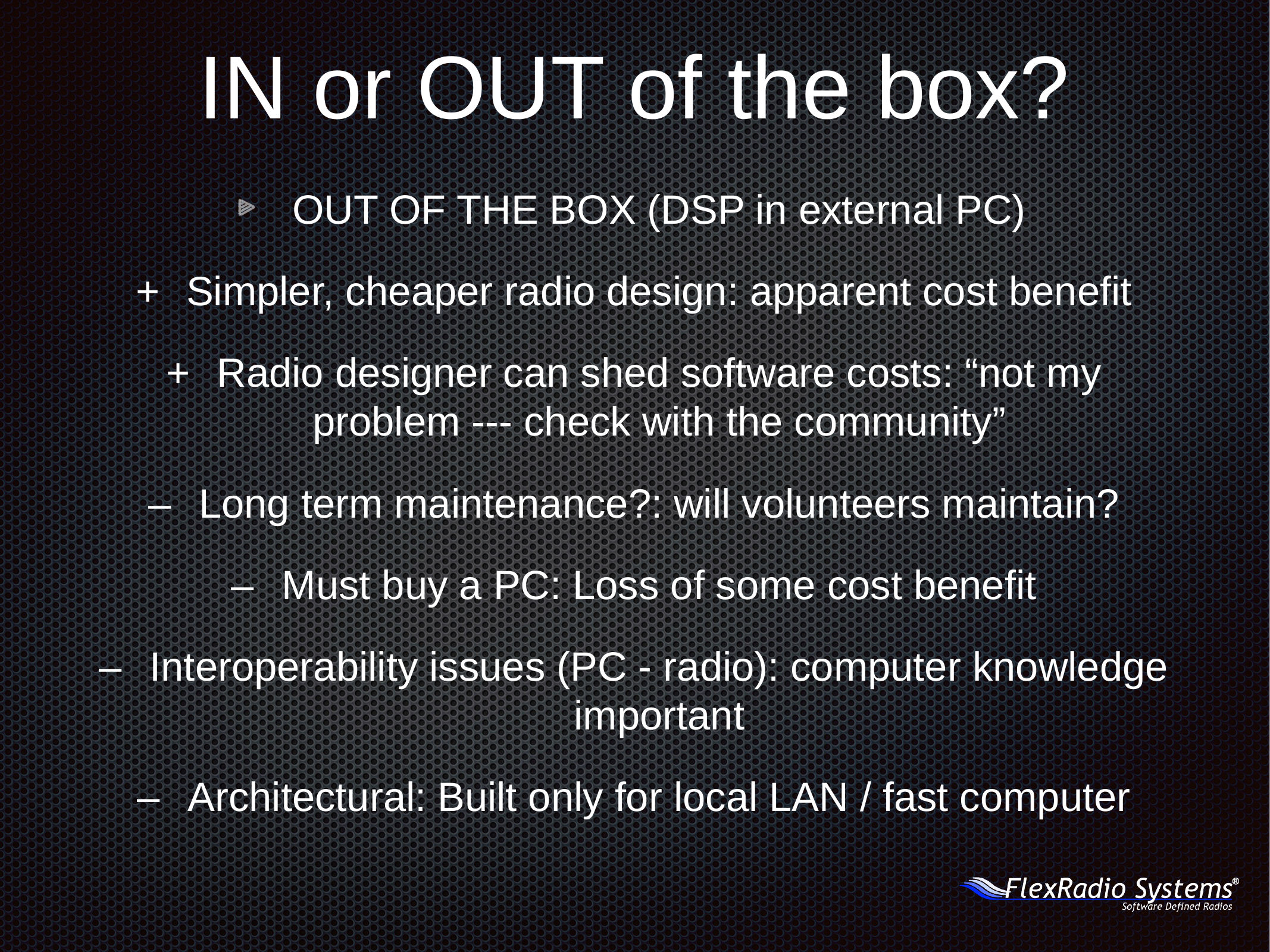

IN or OUT of the box?
 OUT OF THE BOX (DSP in external PC)
+	Simpler, cheaper radio design: apparent cost benefit
+	Radio designer can shed software costs: “not my problem --- check with the community”
–	Long term maintenance?: will volunteers maintain?
–	Must buy a PC: Loss of some cost benefit
–	Interoperability issues (PC - radio): computer knowledge important
–	Architectural: Built only for local LAN / fast computer

 IN THE BOX
+	: best signal clarity
+	n-Receivers, n-Panadapters and varying widths
see more bands, more receivers
+	Extremely high dynamic range: operate in worst conditions
+	Extreme flexibility through reprogrammability (ultimate SDR): future benefits
–	Technically challenging to design